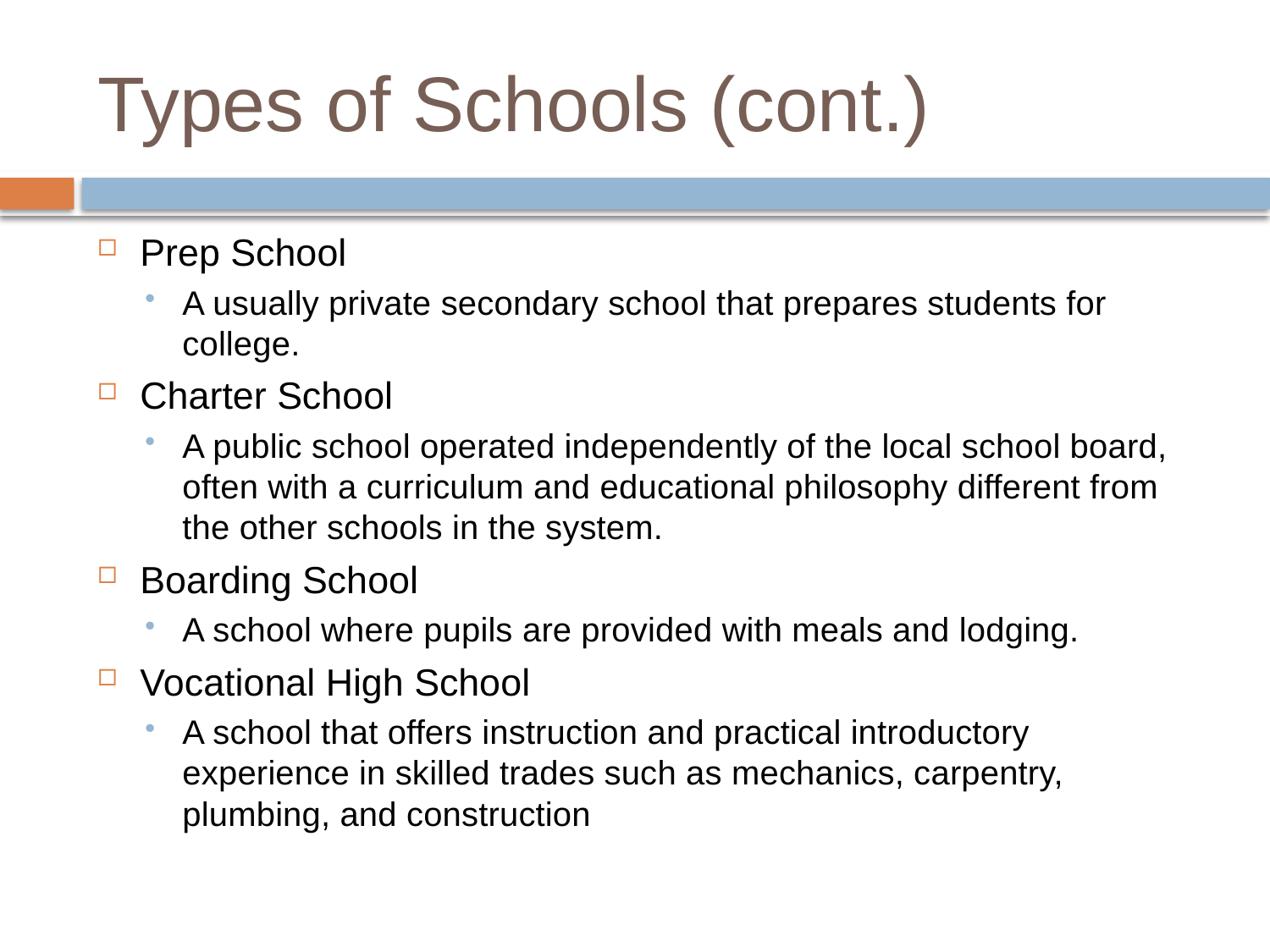

# Types of Schools (cont.)
Prep School
A usually private secondary school that prepares students for college.
Charter School
A public school operated independently of the local school board, often with a curriculum and educational philosophy different from the other schools in the system.
Boarding School
A school where pupils are provided with meals and lodging.
Vocational High School
A school that offers instruction and practical introductory experience in skilled trades such as mechanics, carpentry, plumbing, and construction